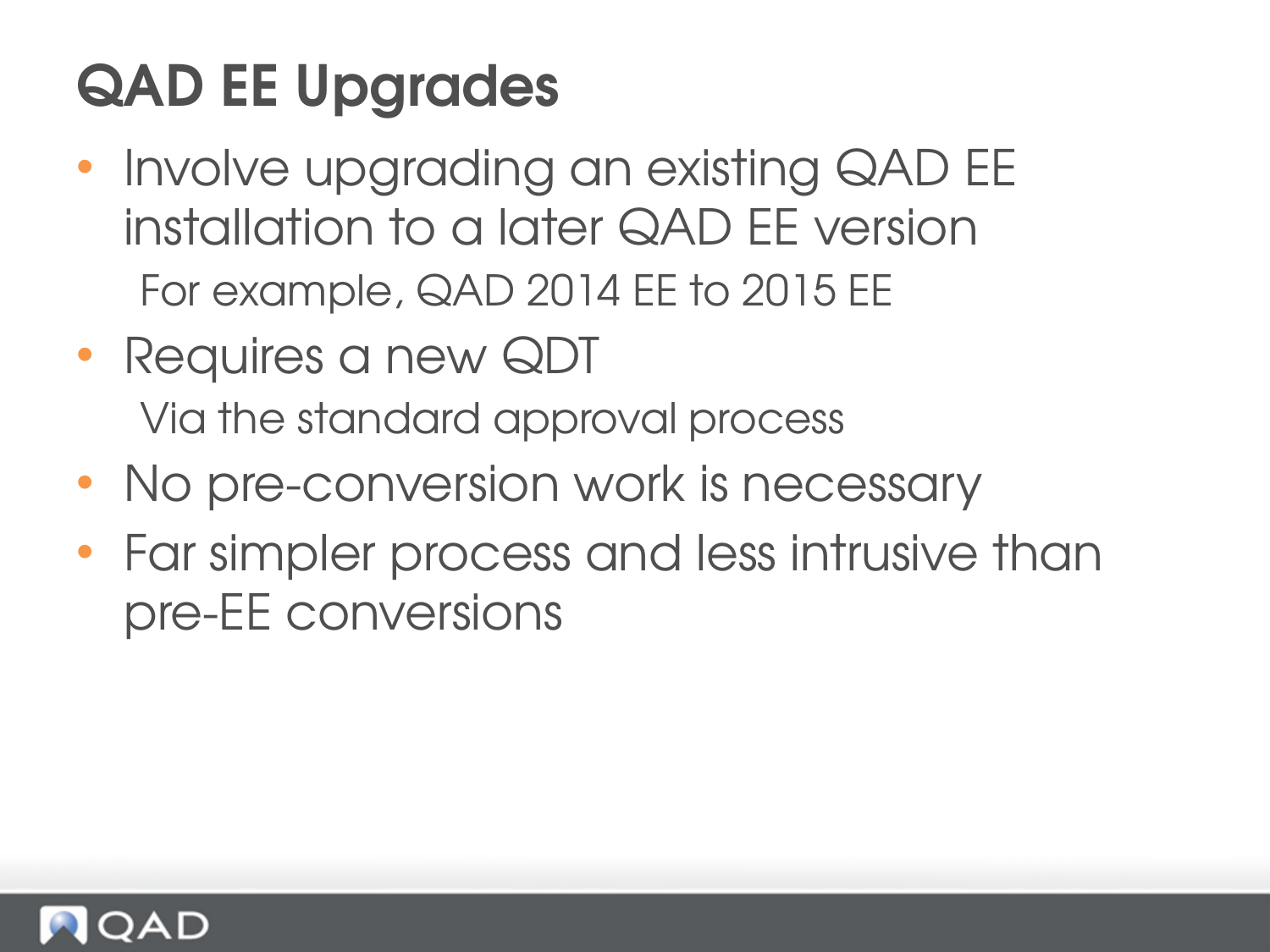

# QAD EE Upgrades
Involve upgrading an existing QAD EE installation to a later QAD EE version
For example, QAD 2014 EE to 2015 EE
Requires a new QDT
Via the standard approval process
No pre-conversion work is necessary
Far simpler process and less intrusive than pre-EE conversions